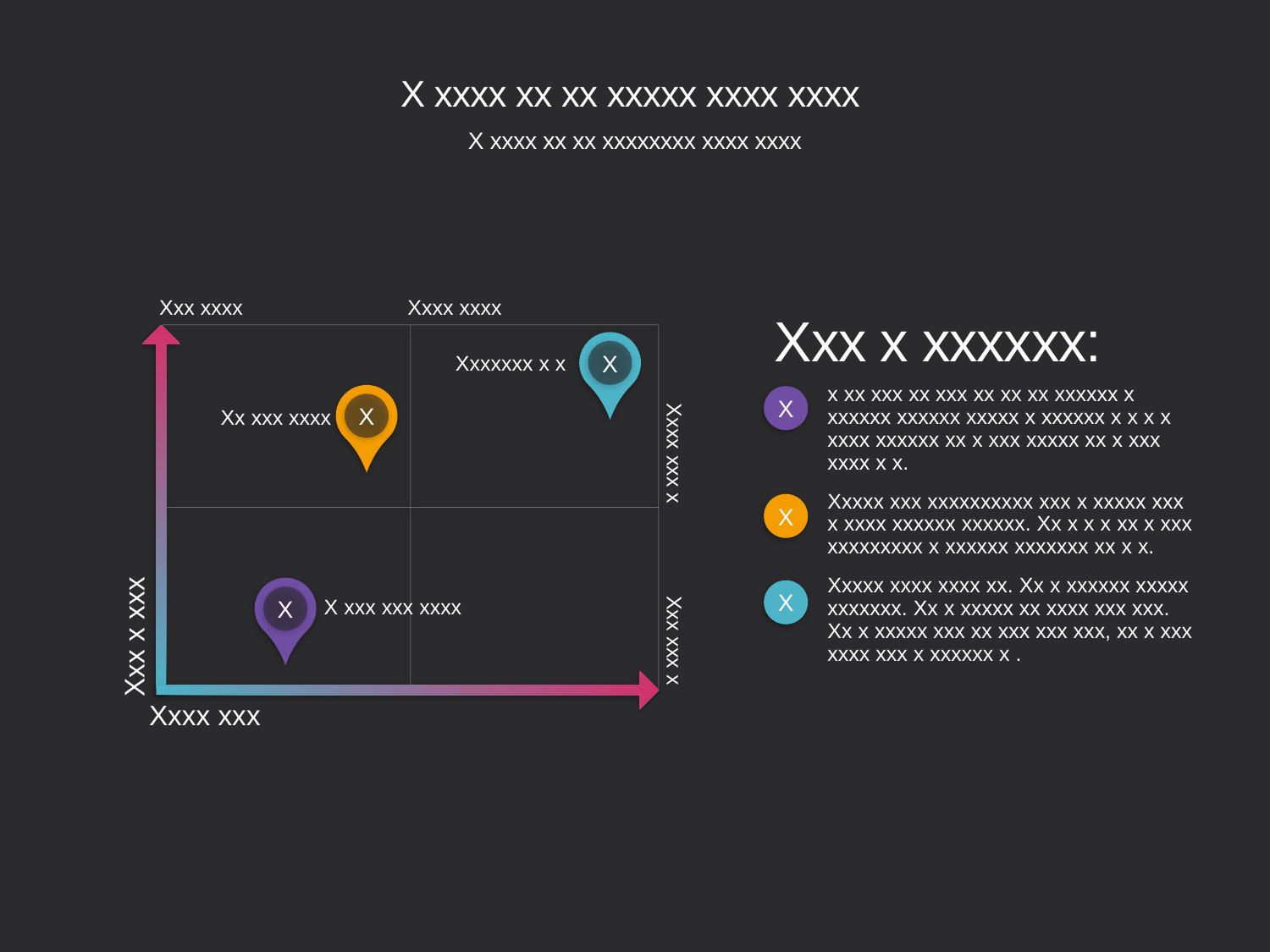

# X xxxx xx xx xxxxx xxxx xxxx
X xxxx xx xx xxxxxxxx xxxx xxxx
Xxx xxxx
Xxxx xxxx
Xxx x xxxxxx:

X
Xxxxxxx x x
x xx xxx xx xxx xx xx xx xxxxxx x xxxxxx xxxxxx xxxxx x xxxxxx x x x x xxxx xxxxxx xx x xxx xxxxx xx x xxx xxxx x x.
Xxxxx xxx xxxxxxxxxx xxx x xxxxx xxx x xxxx xxxxxx xxxxxx. Xx x x x xx x xxx xxxxxxxxx x xxxxxx xxxxxxx xx x x.
Xxxxx xxxx xxxx xx. Xx x xxxxxx xxxxx xxxxxxx. Xx x xxxxx xx xxxx xxx xxx. Xx x xxxxx xxx xx xxx xxx xxx, xx x xxx xxxx xxx x xxxxxx x .

X
X
Xx xxx xxxx
Xxxx xxx x

X

X
X
X xxx xxx xxxx
Xxx x xxx
Xxx xxx x

Xxxx xxx